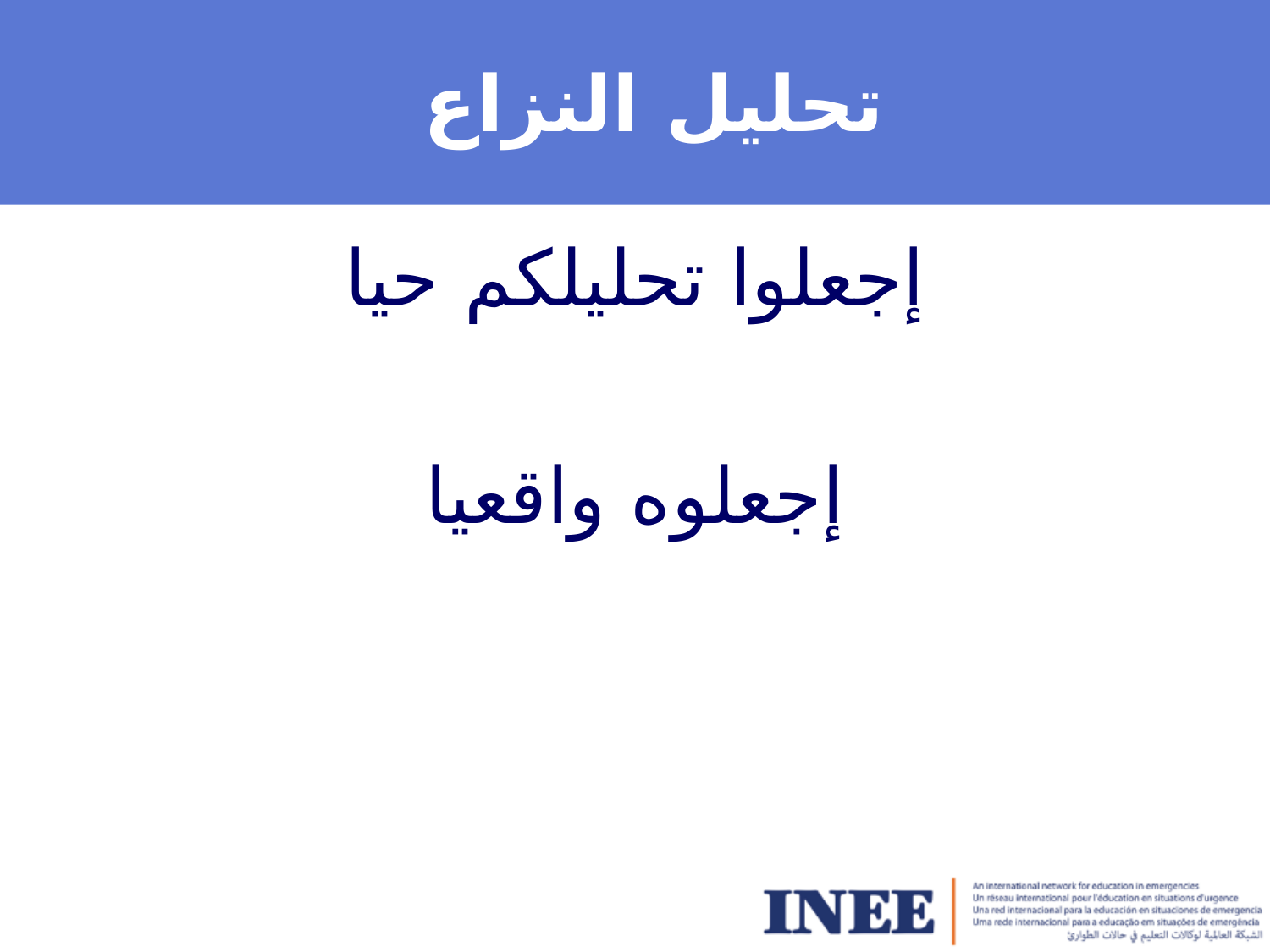

# تحليل النزاع
إجعلوا تحليلكم حيا

إجعلوه واقعيا